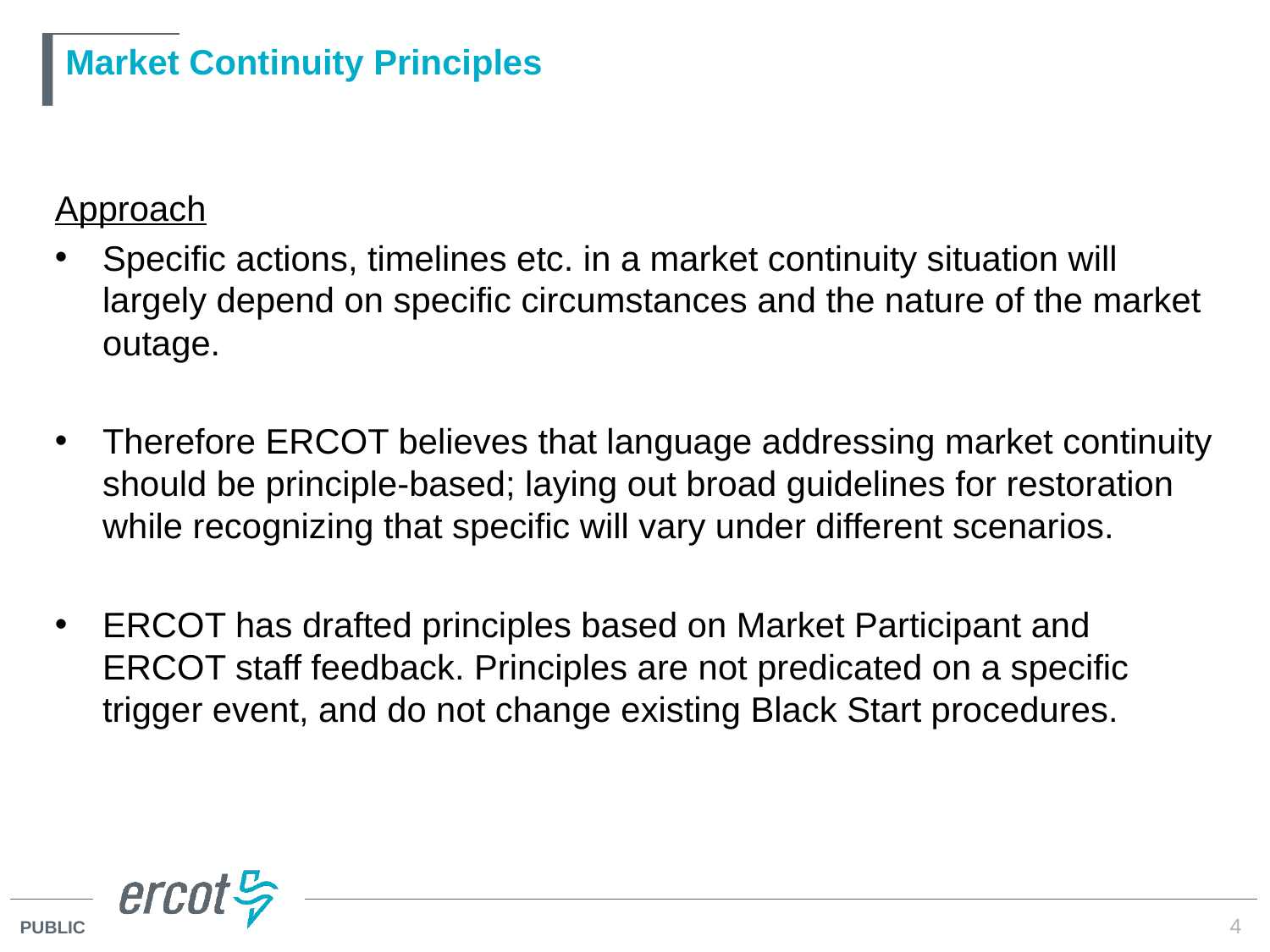

# Market Continuity Principles
Approach
Specific actions, timelines etc. in a market continuity situation will largely depend on specific circumstances and the nature of the market outage.

Therefore ERCOT believes that language addressing market continuity should be principle-based; laying out broad guidelines for restoration while recognizing that specific will vary under different scenarios.

ERCOT has drafted principles based on Market Participant and ERCOT staff feedback. Principles are not predicated on a specific trigger event, and do not change existing Black Start procedures.

4